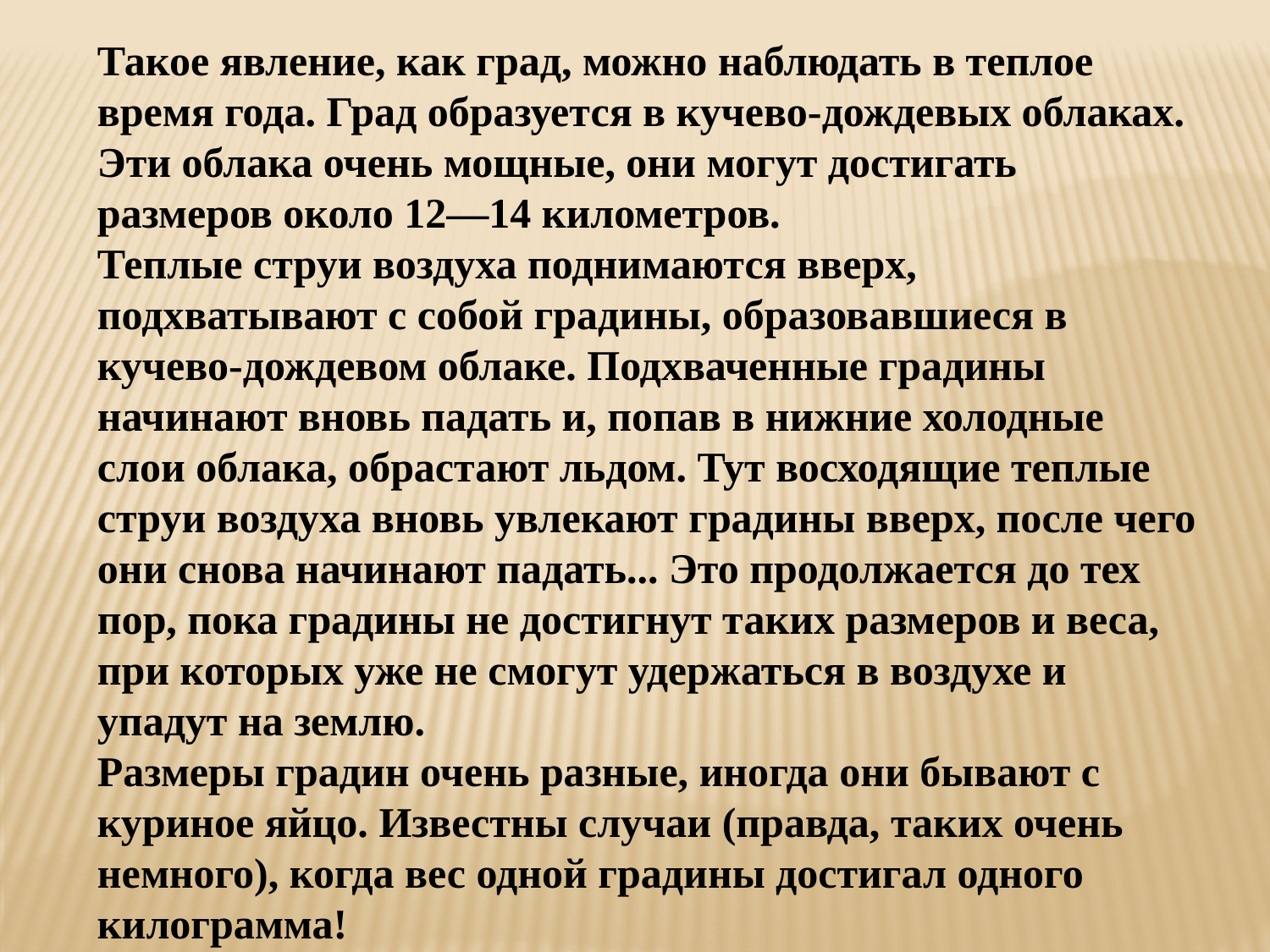

Такое явление, как град, можно наблюдать в теплое время года. Град образуется в кучево-дождевых облаках. Эти облака очень мощные, они могут достигать размеров около 12—14 километров.
Теплые струи воздуха поднимаются вверх, подхватывают с собой градины, образовавшиеся в кучево-дождевом облаке. Подхваченные градины начинают вновь падать и, попав в нижние холодные слои облака, обрастают льдом. Тут восходящие теплые струи воздуха вновь увлекают градины вверх, после чего они снова начинают падать... Это продолжается до тех пор, пока градины не достигнут таких размеров и веса, при которых уже не смогут удержаться в воздухе и упадут на землю.
Размеры градин очень разные, иногда они бывают с куриное яйцо. Известны случаи (правда, таких очень немного), когда вес одной градины достигал одного килограмма!